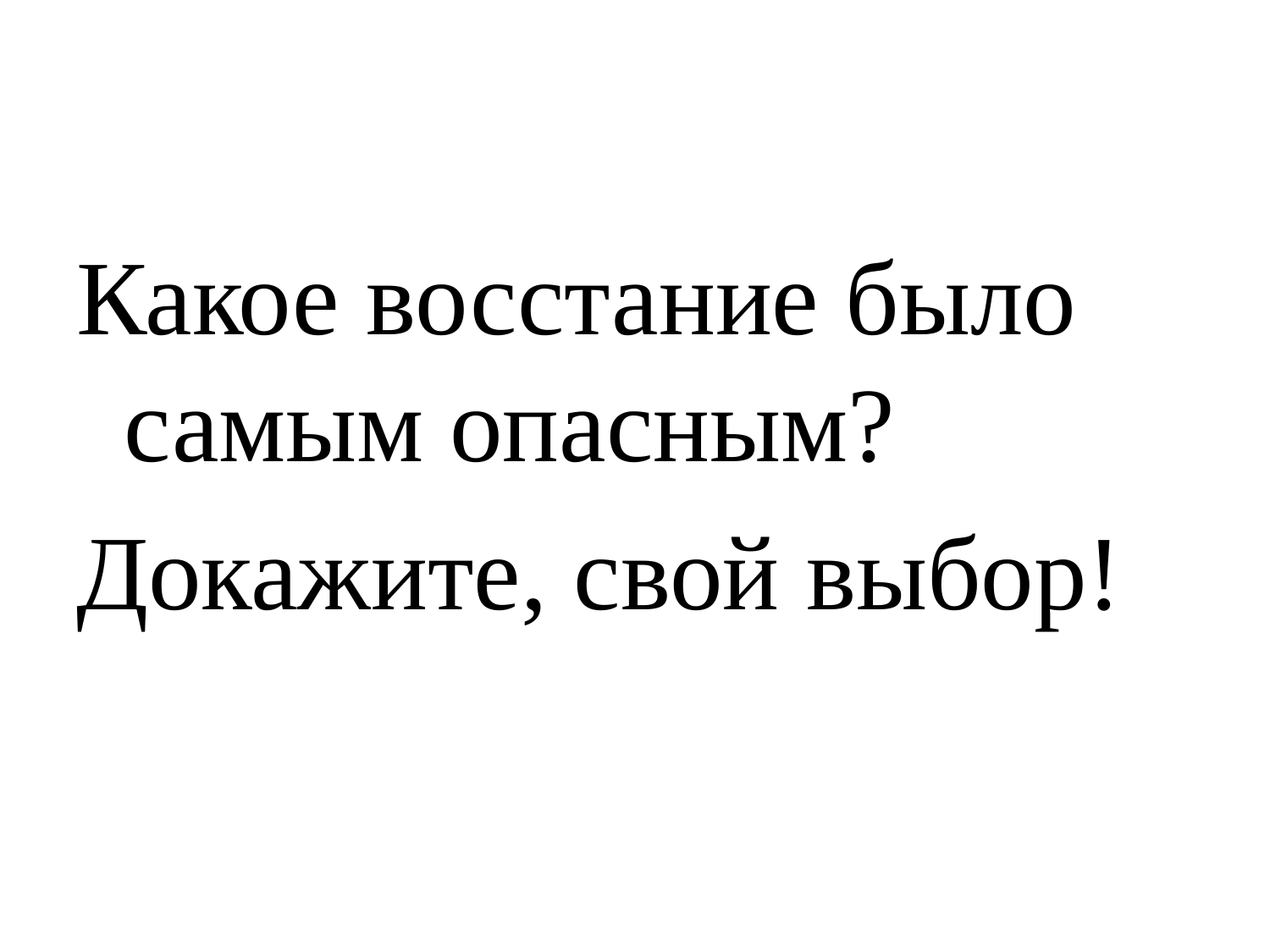

Какое восстание было самым опасным?
Докажите, свой выбор!